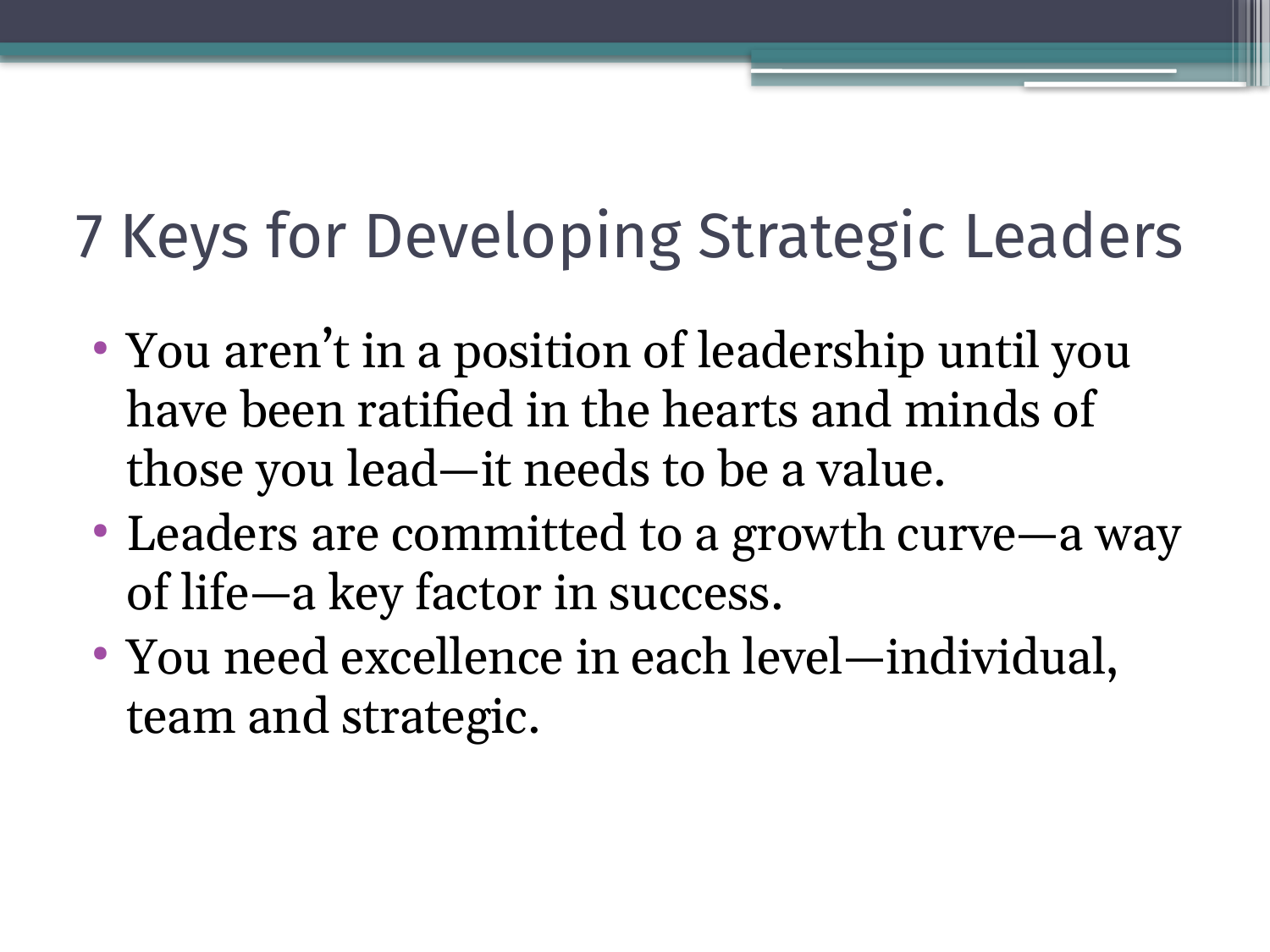

# 7 Keys for Developing Strategic Leaders
You aren’t in a position of leadership until you have been ratified in the hearts and minds of those you lead—it needs to be a value.
Leaders are committed to a growth curve—a way of life—a key factor in success.
You need excellence in each level—individual, team and strategic.